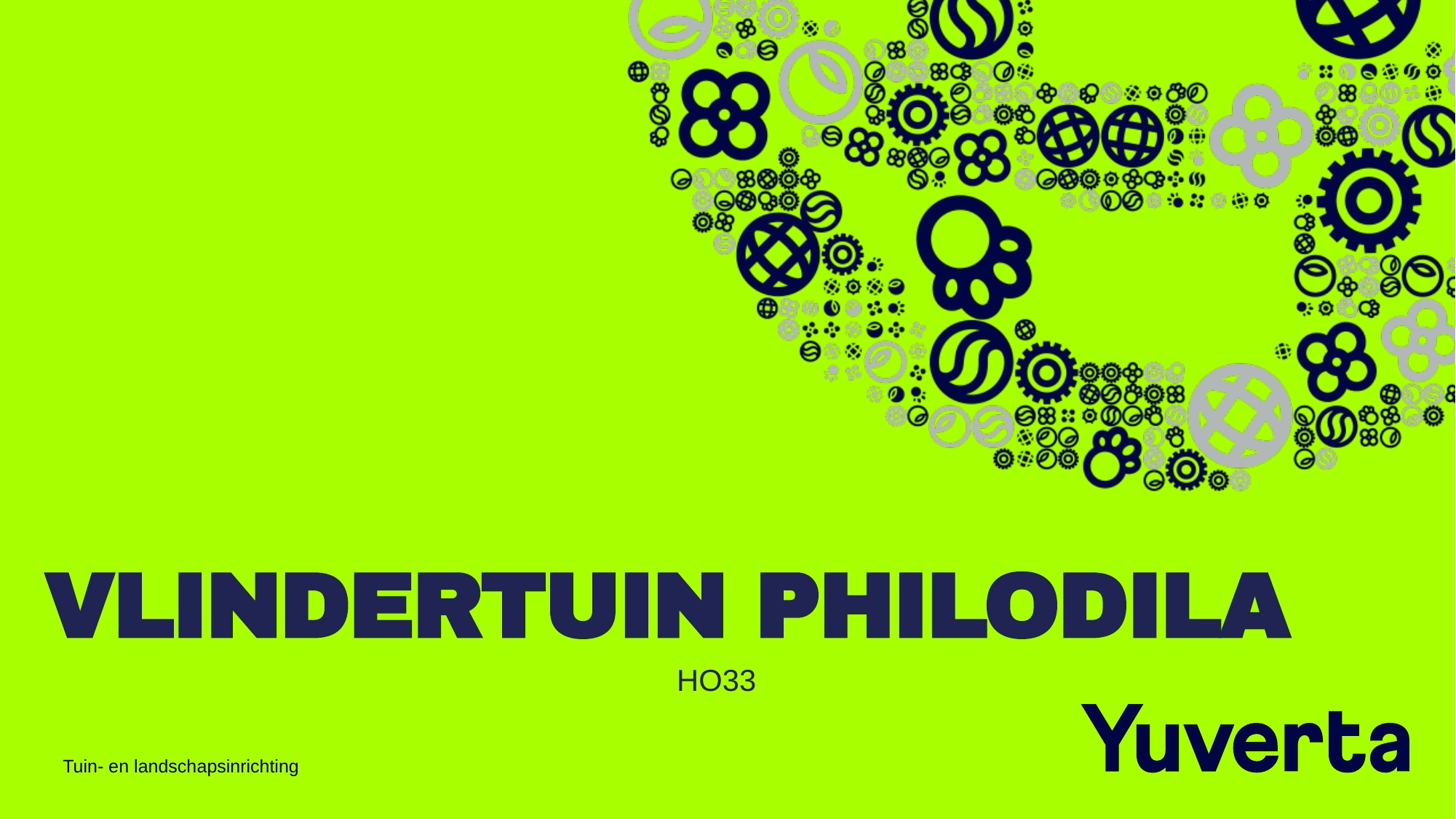

# VLINDERTUIN PHILODILA
HO33
Tuin- en landschapsinrichting
1